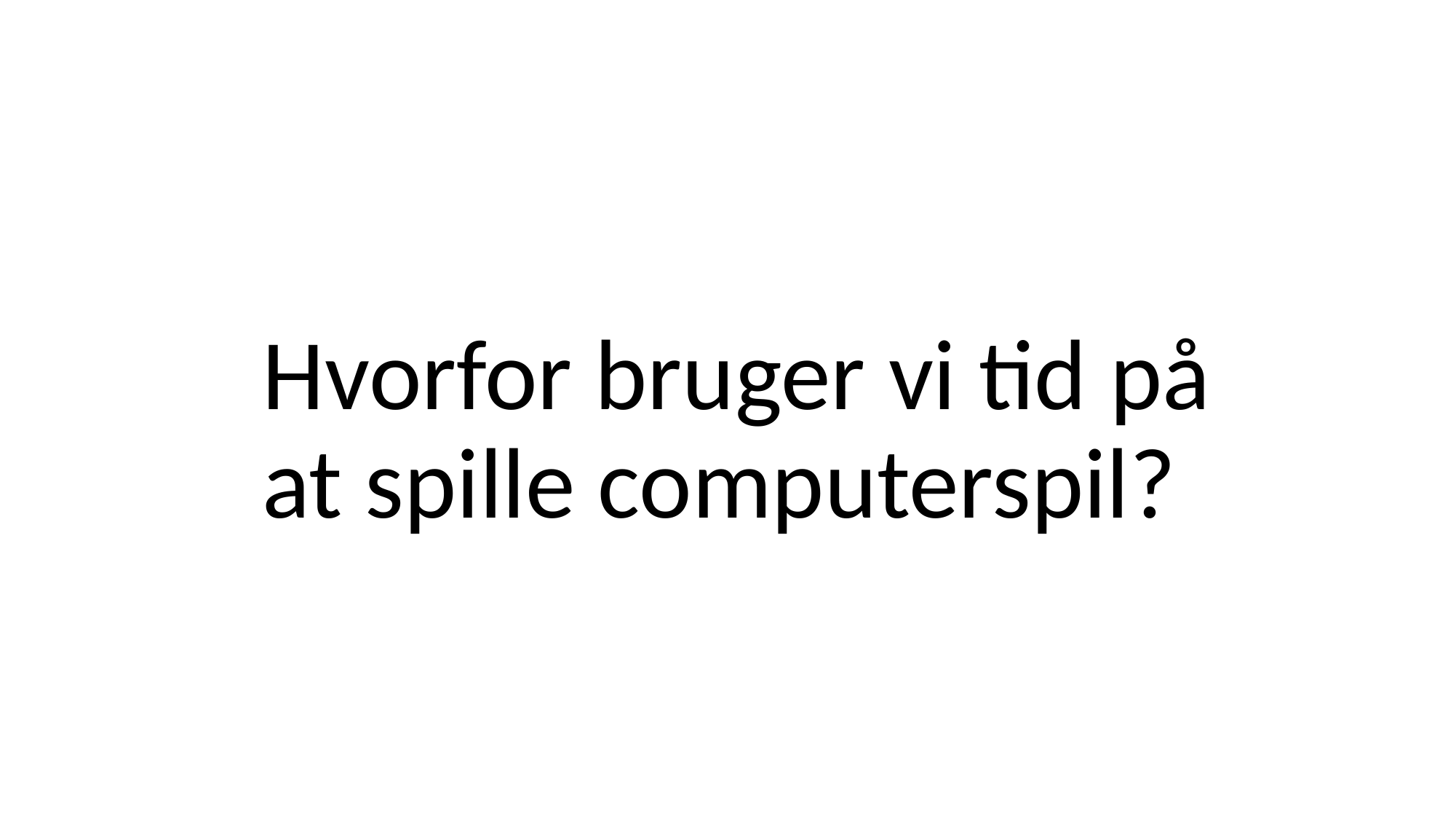

# Hvorfor bruger vi tid på at spille computerspil?